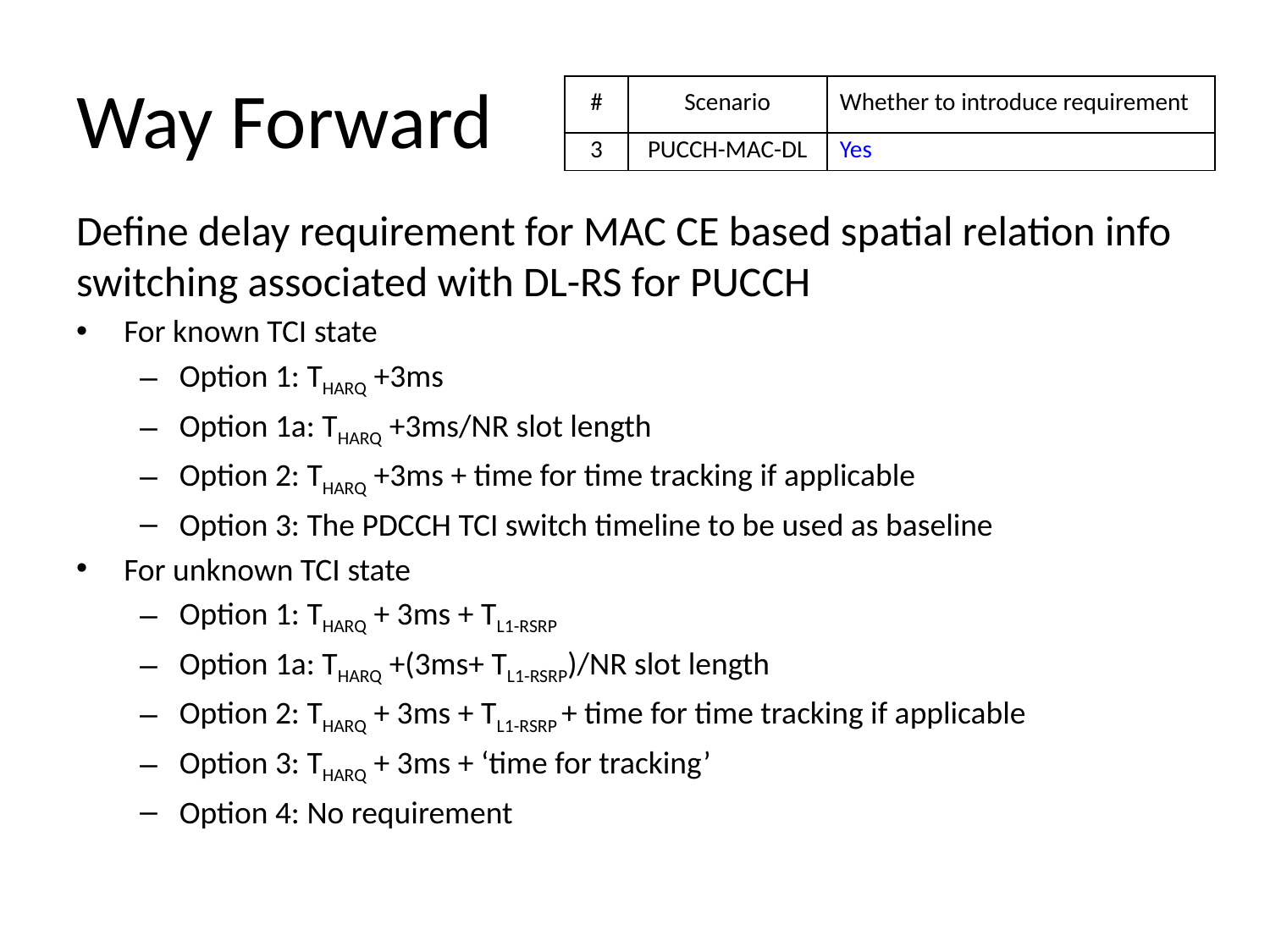

# Way Forward
| # | Scenario | Whether to introduce requirement |
| --- | --- | --- |
| 3 | PUCCH-MAC-DL | Yes |
Define delay requirement for MAC CE based spatial relation info switching associated with DL-RS for PUCCH
For known TCI state
Option 1: THARQ +3ms
Option 1a: THARQ +3ms/NR slot length
Option 2: THARQ +3ms + time for time tracking if applicable
Option 3: The PDCCH TCI switch timeline to be used as baseline
For unknown TCI state
Option 1: THARQ + 3ms + TL1-RSRP
Option 1a: THARQ +(3ms+ TL1-RSRP)/NR slot length
Option 2: THARQ + 3ms + TL1-RSRP + time for time tracking if applicable
Option 3: THARQ + 3ms + ‘time for tracking’
Option 4: No requirement